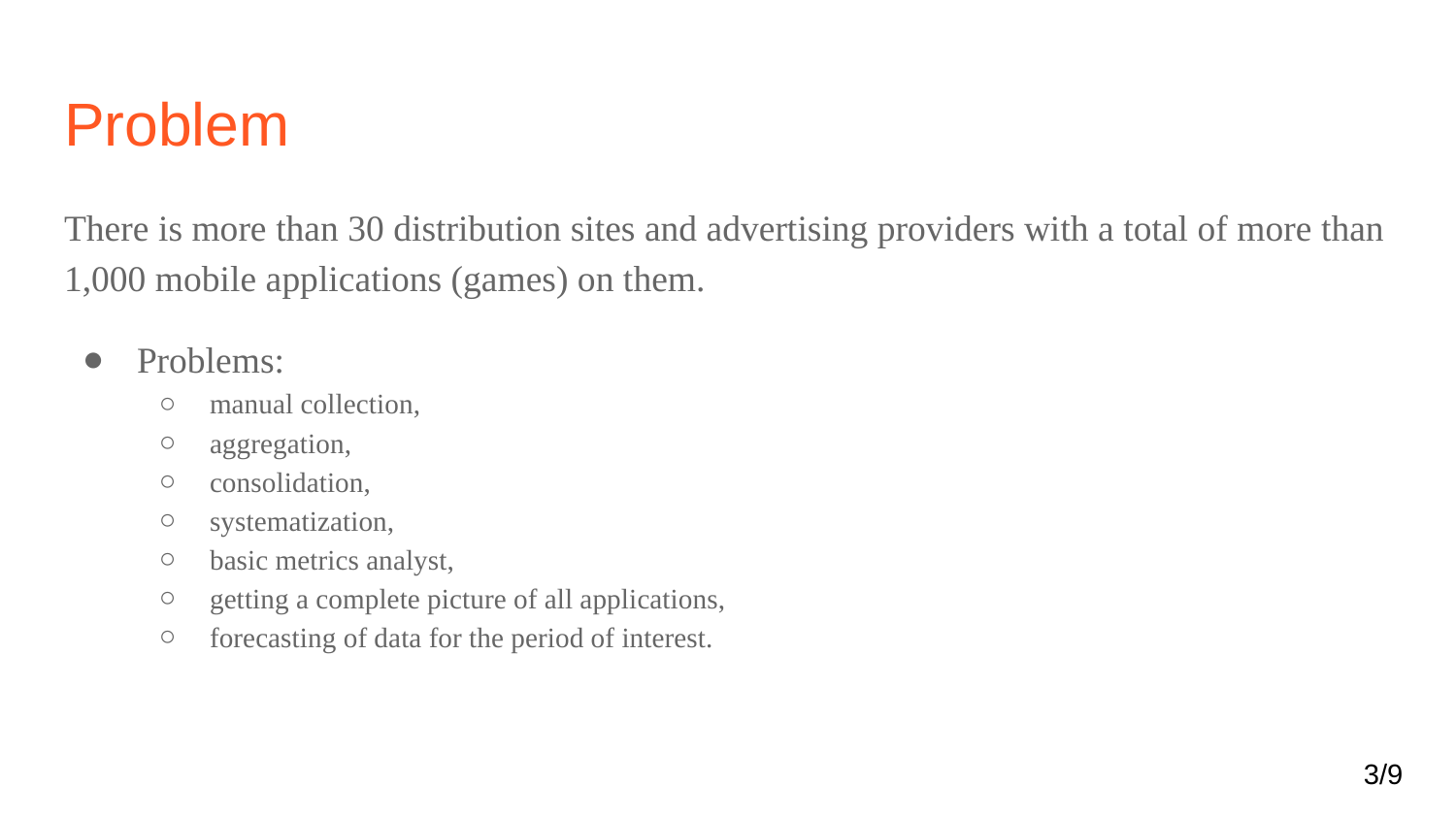

# Problem
There is more than 30 distribution sites and advertising providers with a total of more than 1,000 mobile applications (games) on them.
Problems:
manual collection,
aggregation,
consolidation,
systematization,
basic metrics analyst,
getting a complete picture of all applications,
forecasting of data for the period of interest.
3/9